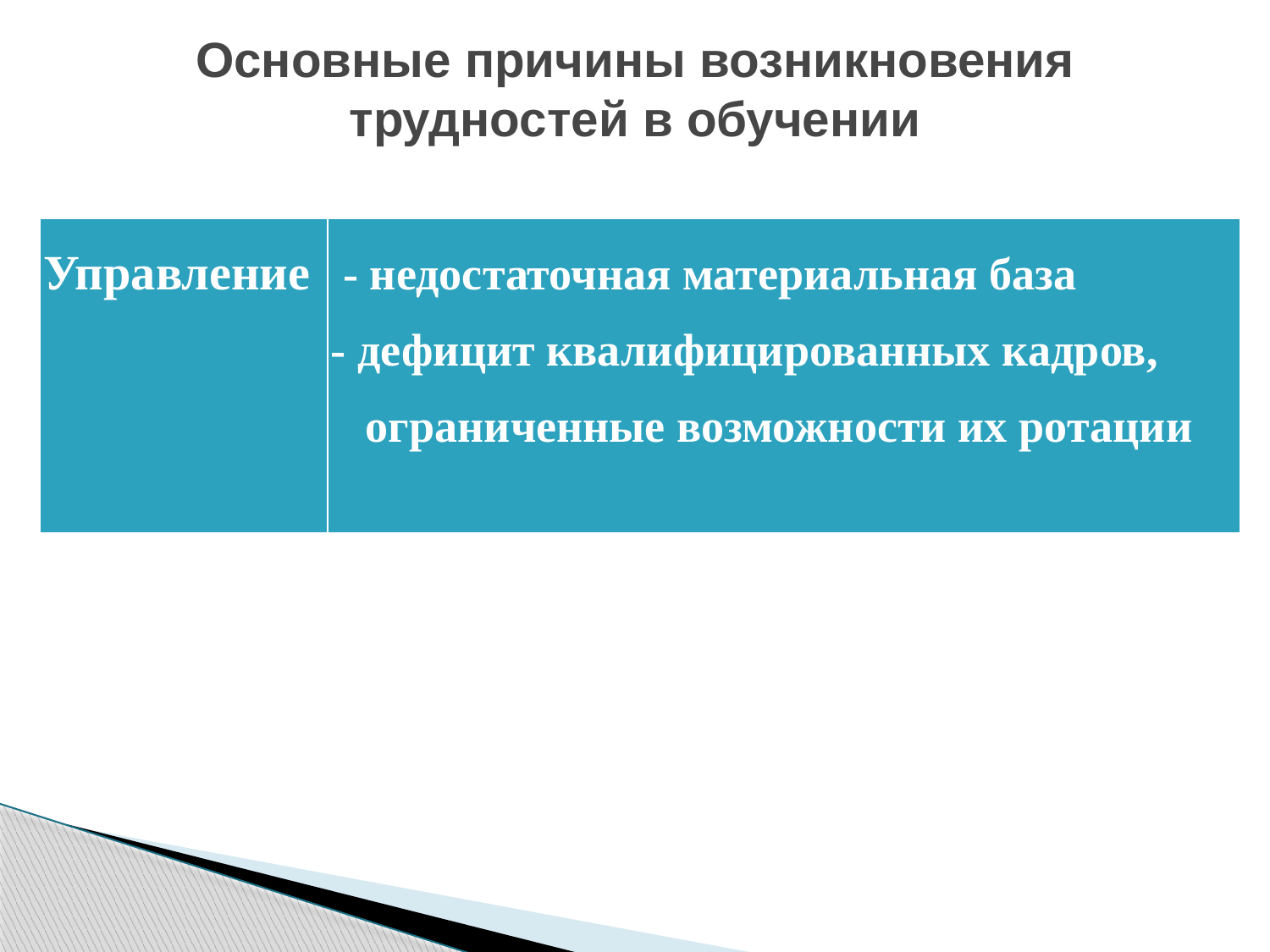

# Основные причины возникновения трудностей в обучении
| Управление | - недостаточная материальная база - дефицит квалифицированных кадров, ограниченные возможности их ротации |
| --- | --- |